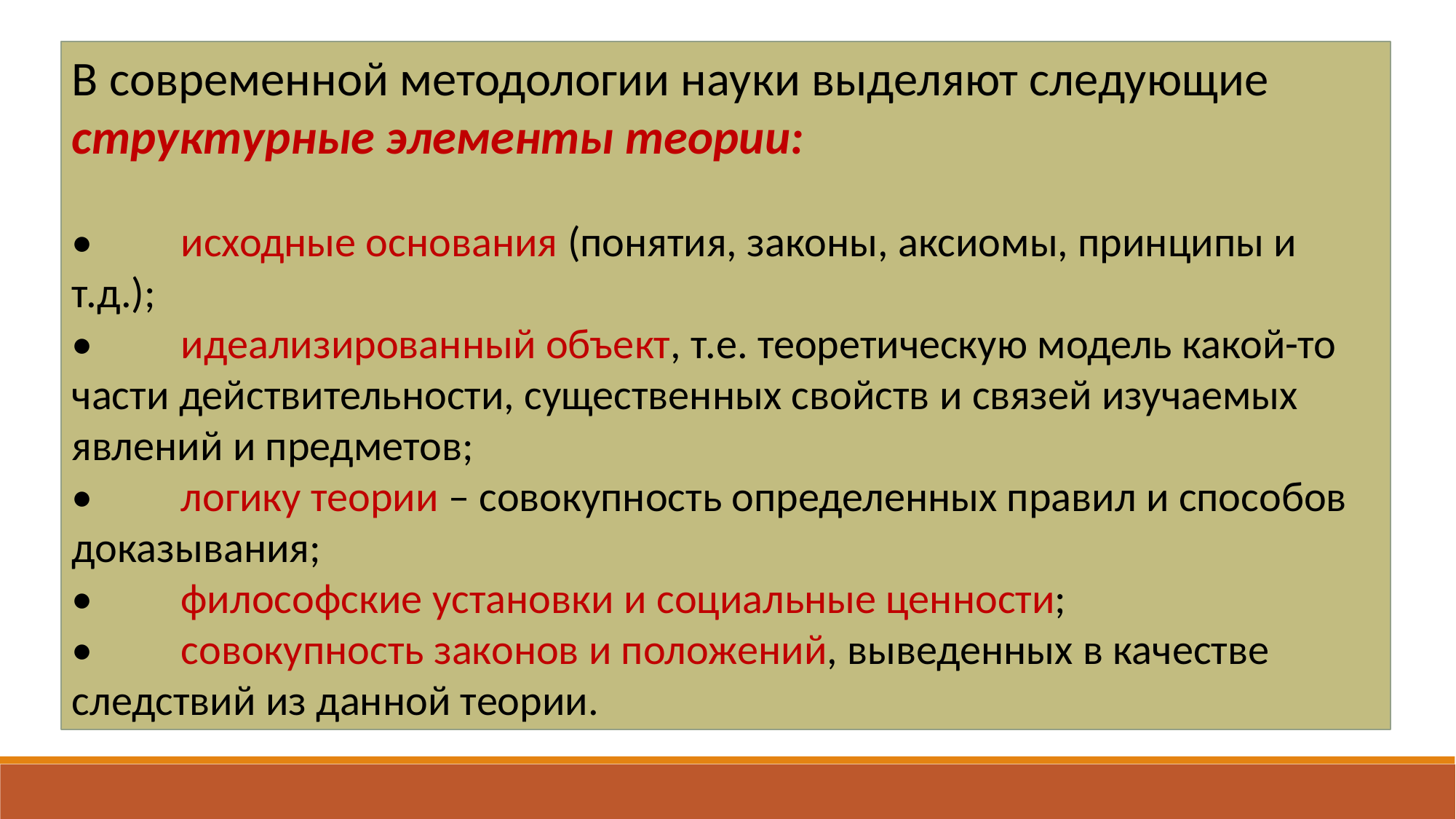

В современной методологии науки выделяют следующие структурные элементы теории:

•	исходные основания (понятия, законы, аксиомы, принципы и т.д.);
•	идеализированный объект, т.е. теоретическую модель какой-то части действительности, существенных свойств и связей изучаемых явлений и предметов;
•	логику теории – совокупность определенных правил и способов доказывания;
•	философские установки и социальные ценности;
•	совокупность законов и положений, выведенных в качестве следствий из данной теории.